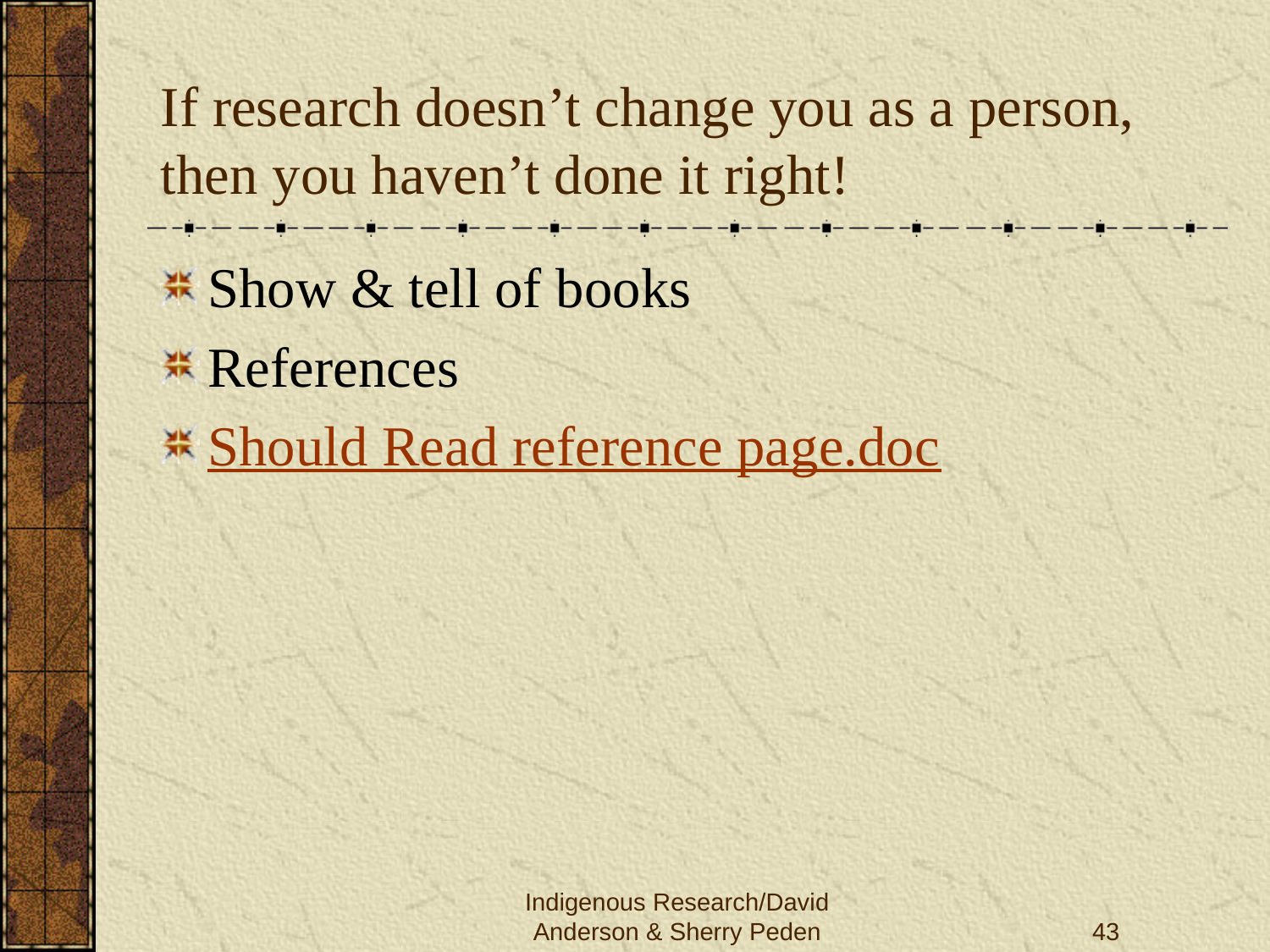

# If research doesn’t change you as a person, then you haven’t done it right!
Show & tell of books
References
Should Read reference page.doc

Indigenous Research/David Anderson & Sherry Peden
43